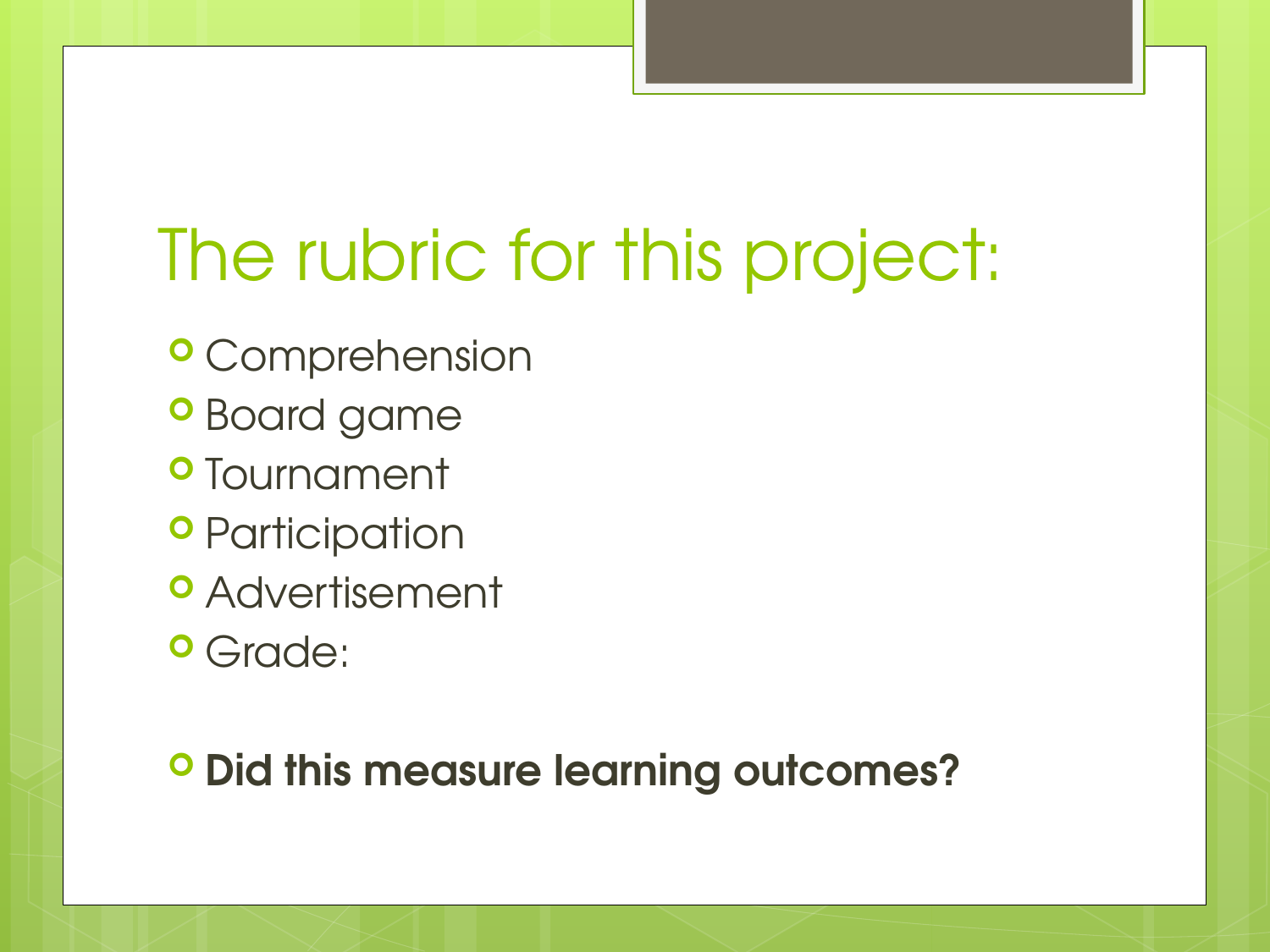

# The rubric for this project:
Comprehension
Board game
Tournament
Participation
Advertisement
Grade:

Did this measure learning outcomes?